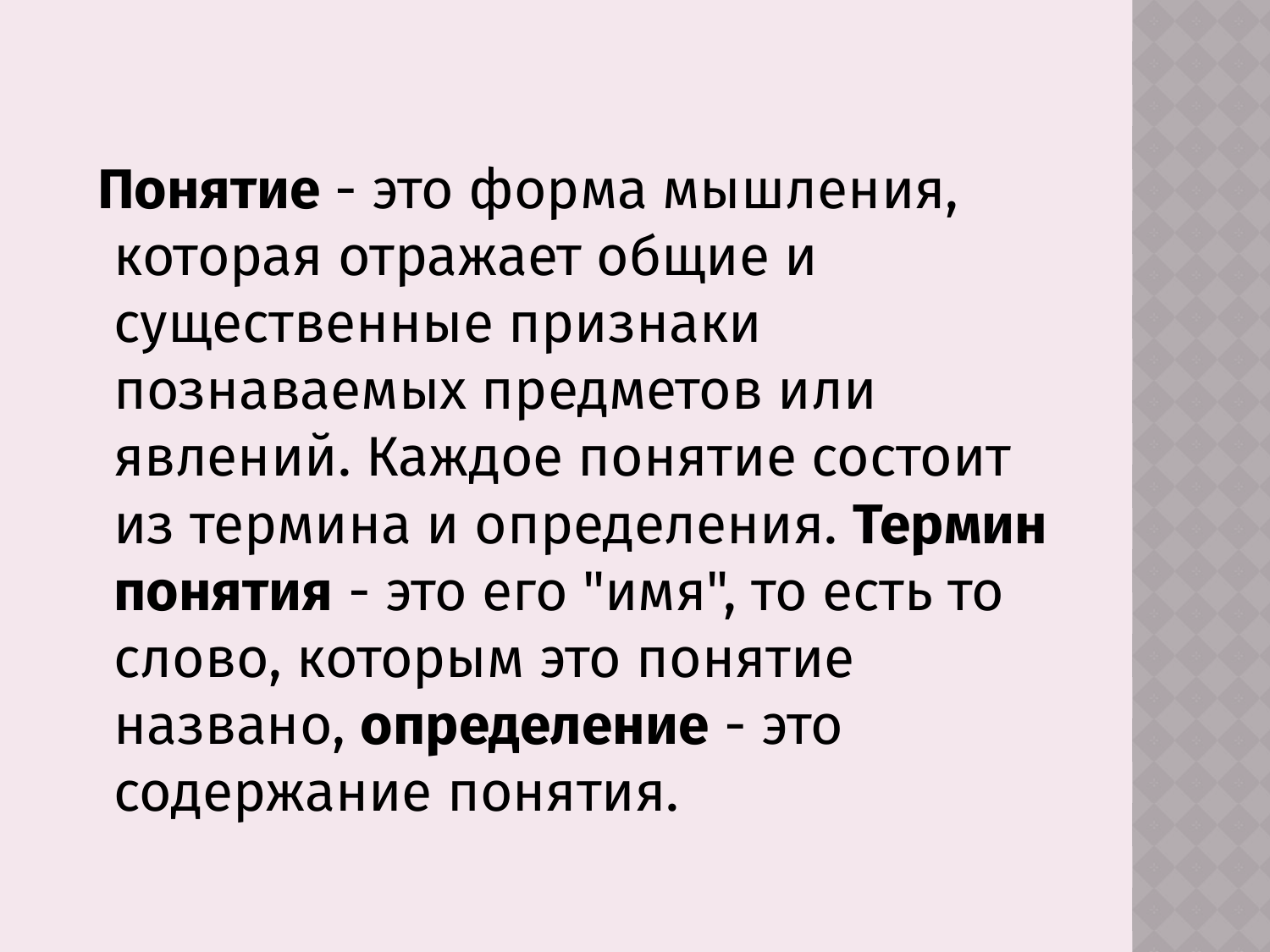

#
  Понятие - это форма мышления, которая отражает общие и существенные признаки познаваемых предметов или явлений. Каждое понятие состоит из термина и определения. Термин понятия - это его "имя", то есть то слово, которым это понятие названо, определение - это содержание понятия.